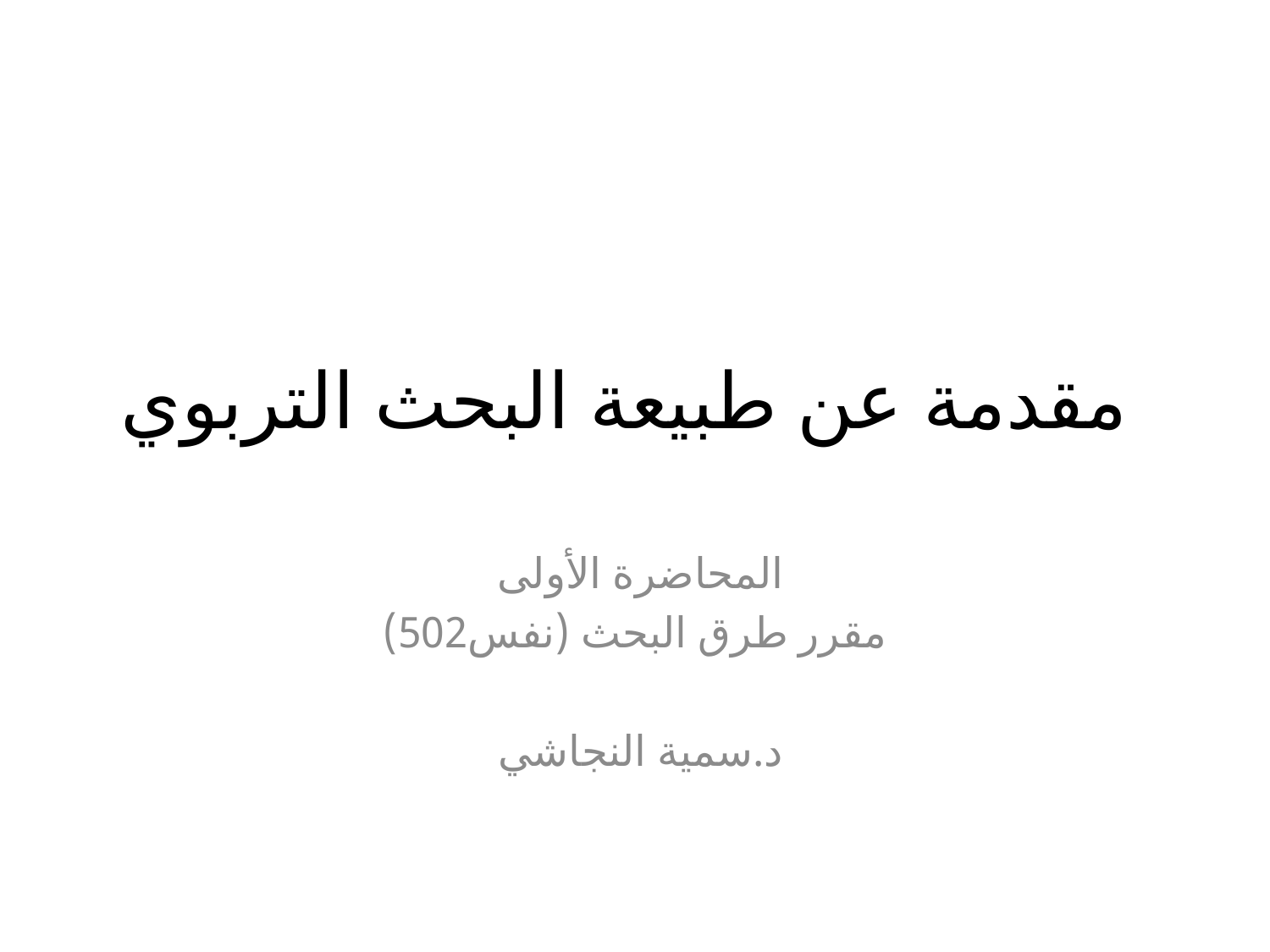

# مقدمة عن طبيعة البحث التربوي
المحاضرة الأولى
مقرر طرق البحث (نفس502)

د.سمية النجاشي